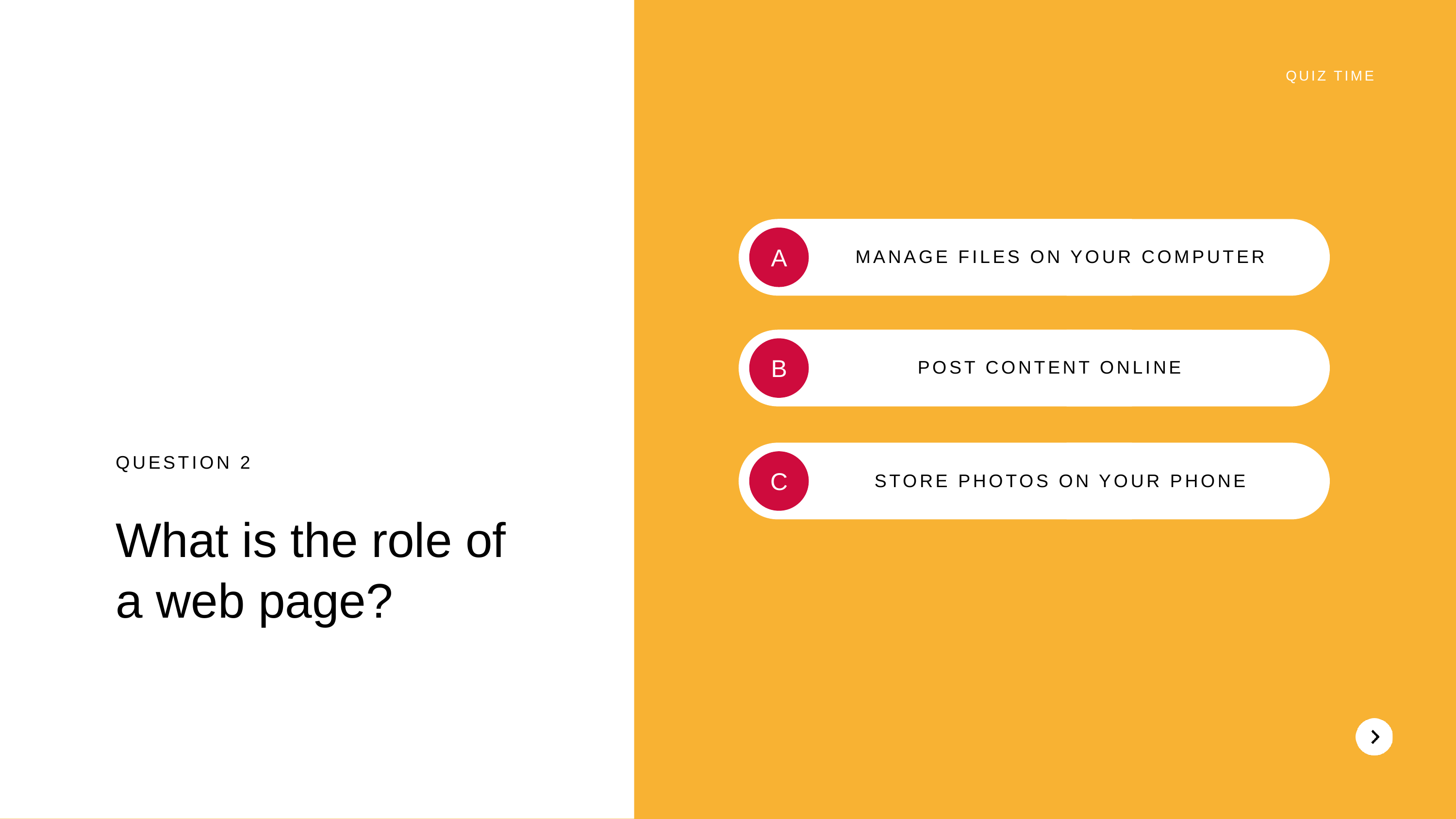

QUIZ TIME

A
MANAGE FILES ON YOUR COMPUTER

B
POST CONTENT ONLINE

QUESTION 2
What is the role of a web page?

C
STORE PHOTOS ON YOUR PHONE